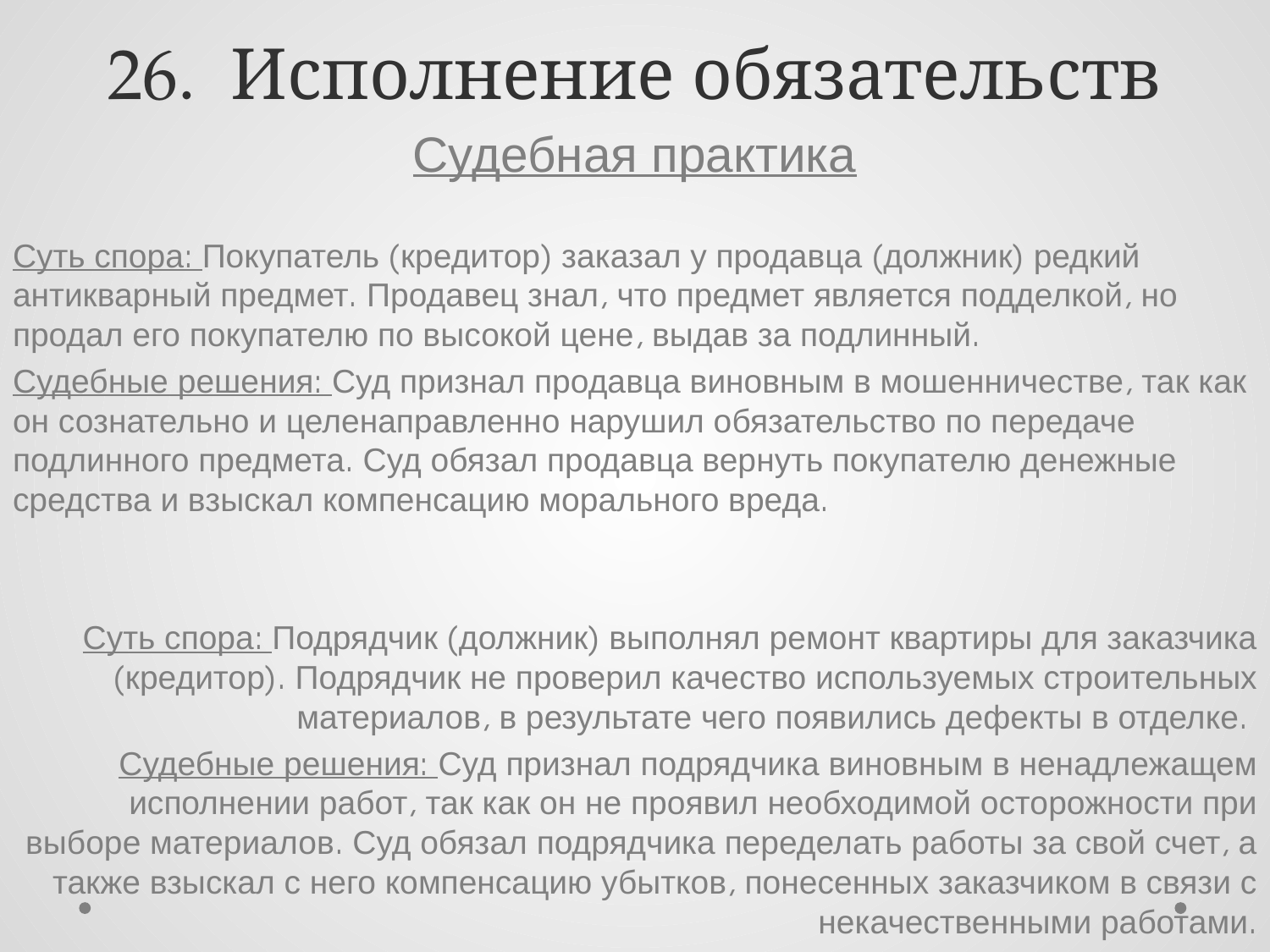

# 26.  Исполнение обязательств
Судебная практика

Суть спора: Покупатель (кредитор) заказал у продавца (должник) редкий антикварный предмет. Продавец знал, что предмет является подделкой, но продал его покупателю по высокой цене, выдав за подлинный.
Судебные решения: Суд признал продавца виновным в мошенничестве, так как он сознательно и целенаправленно нарушил обязательство по передаче подлинного предмета. Суд обязал продавца вернуть покупателю денежные средства и взыскал компенсацию морального вреда.

Суть спора: Подрядчик (должник) выполнял ремонт квартиры для заказчика (кредитор). Подрядчик не проверил качество используемых строительных материалов, в результате чего появились дефекты в отделке.
Судебные решения: Суд признал подрядчика виновным в ненадлежащем исполнении работ, так как он не проявил необходимой осторожности при выборе материалов. Суд обязал подрядчика переделать работы за свой счет, а также взыскал с него компенсацию убытков, понесенных заказчиком в связи с некачественными работами.